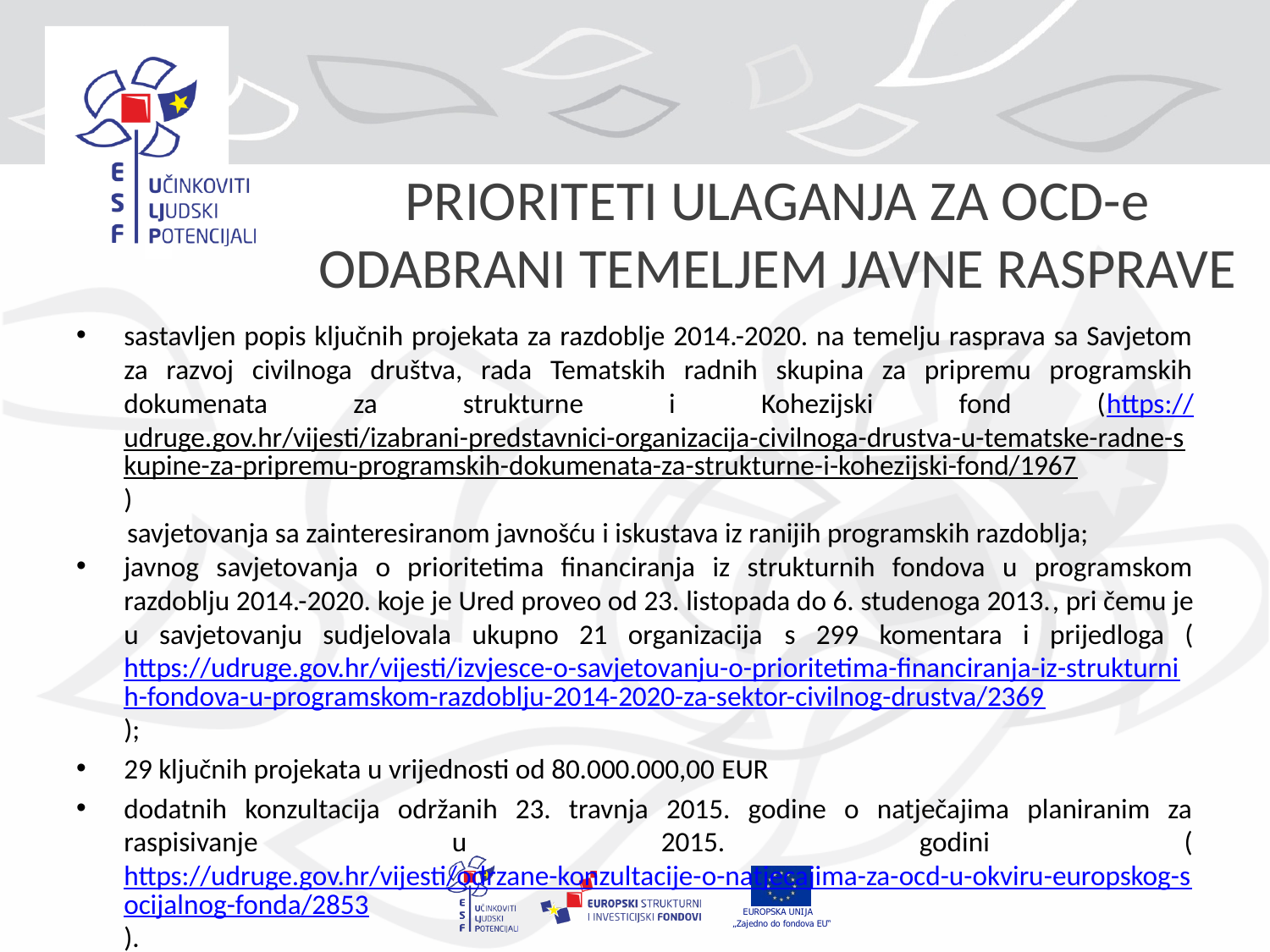

PRIORITETI ULAGANJA ZA OCD-e ODABRANI TEMELJEM JAVNE RASPRAVE
sastavljen popis ključnih projekata za razdoblje 2014.-2020. na temelju rasprava sa Savjetom za razvoj civilnoga društva, rada Tematskih radnih skupina za pripremu programskih dokumenata za strukturne i Kohezijski fond (https://udruge.gov.hr/vijesti/izabrani-predstavnici-organizacija-civilnoga-drustva-u-tematske-radne-skupine-za-pripremu-programskih-dokumenata-za-strukturne-i-kohezijski-fond/1967)
        savjetovanja sa zainteresiranom javnošću i iskustava iz ranijih programskih razdoblja;
javnog savjetovanja o prioritetima financiranja iz strukturnih fondova u programskom razdoblju 2014.-2020. koje je Ured proveo od 23. listopada do 6. studenoga 2013., pri čemu je u savjetovanju sudjelovala ukupno 21 organizacija s 299 komentara i prijedloga (https://udruge.gov.hr/vijesti/izvjesce-o-savjetovanju-o-prioritetima-financiranja-iz-strukturnih-fondova-u-programskom-razdoblju-2014-2020-za-sektor-civilnog-drustva/2369);
29 ključnih projekata u vrijednosti od 80.000.000,00 EUR
dodatnih konzultacija održanih 23. travnja 2015. godine o natječajima planiranim za raspisivanje u 2015. godini (https://udruge.gov.hr/vijesti/odrzane-konzultacije-o-natjecajima-za-ocd-u-okviru-europskog-socijalnog-fonda/2853).